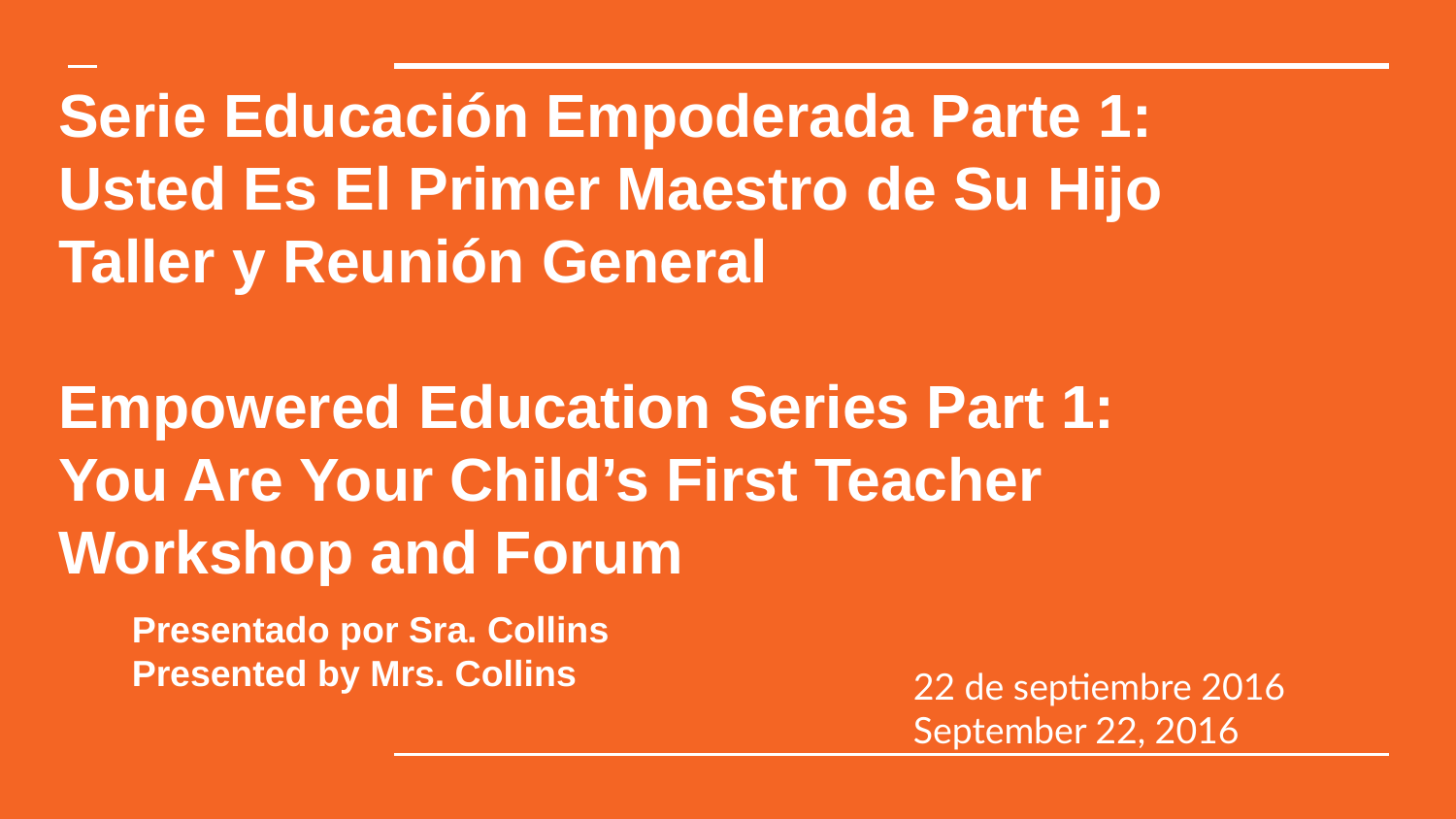

# Serie Educación Empoderada Parte 1:
Usted Es El Primer Maestro de Su Hijo     Taller y Reunión General

Empowered Education Series Part 1:
You Are Your Child’s First Teacher  Workshop and Forum

Presentado por Sra. Collins
Presented by Mrs. Collins
22 de septiembre 2016
September 22, 2016